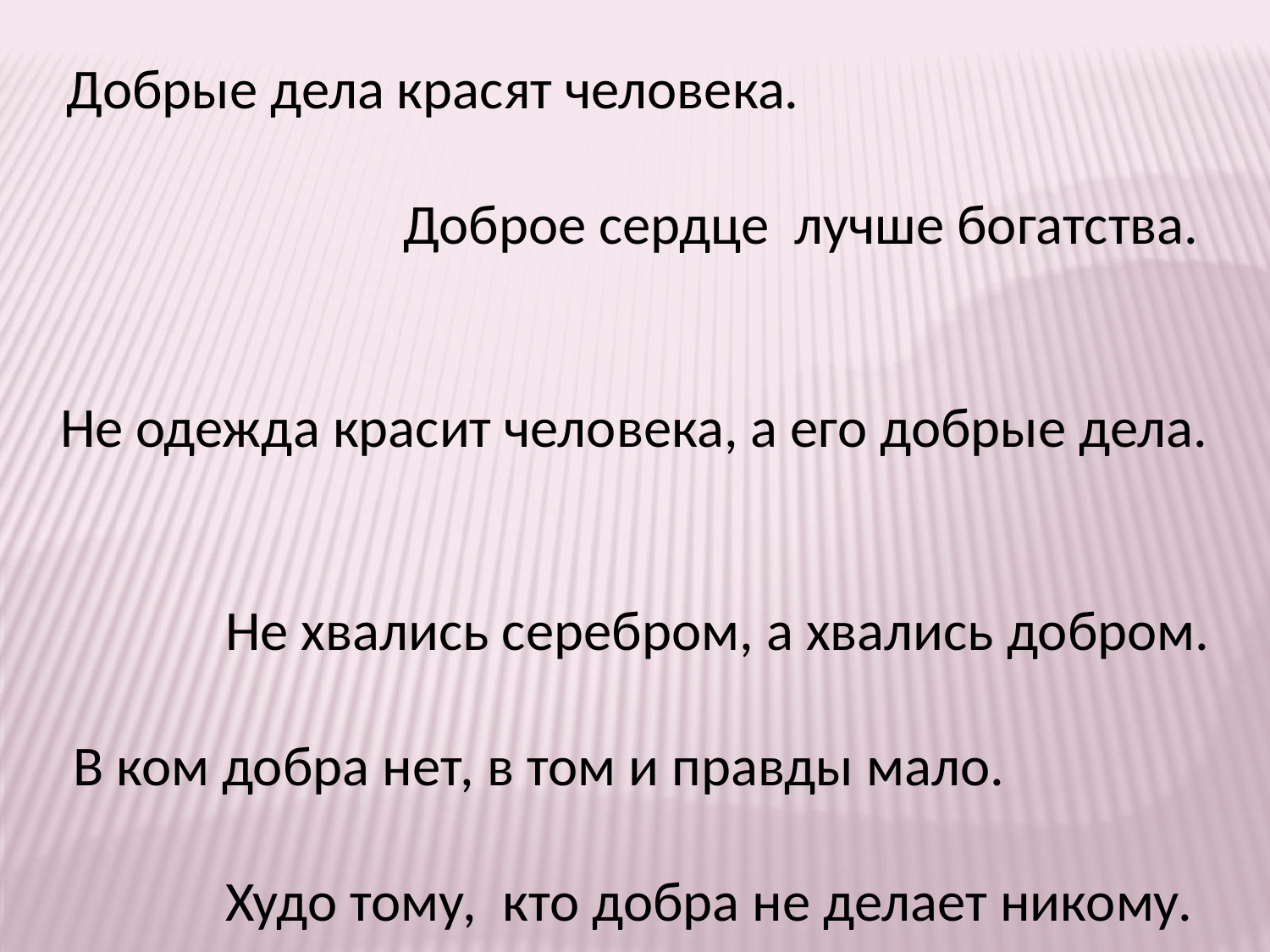

Добрые дела красят человека.

                            Доброе сердце  лучше богатства.

 Не одежда красит человека, а его добрые дела.

              Не хвались серебром, а хвались добром.

  В ком добра нет, в том и правды мало.

              Худо тому,  кто добра не делает никому.